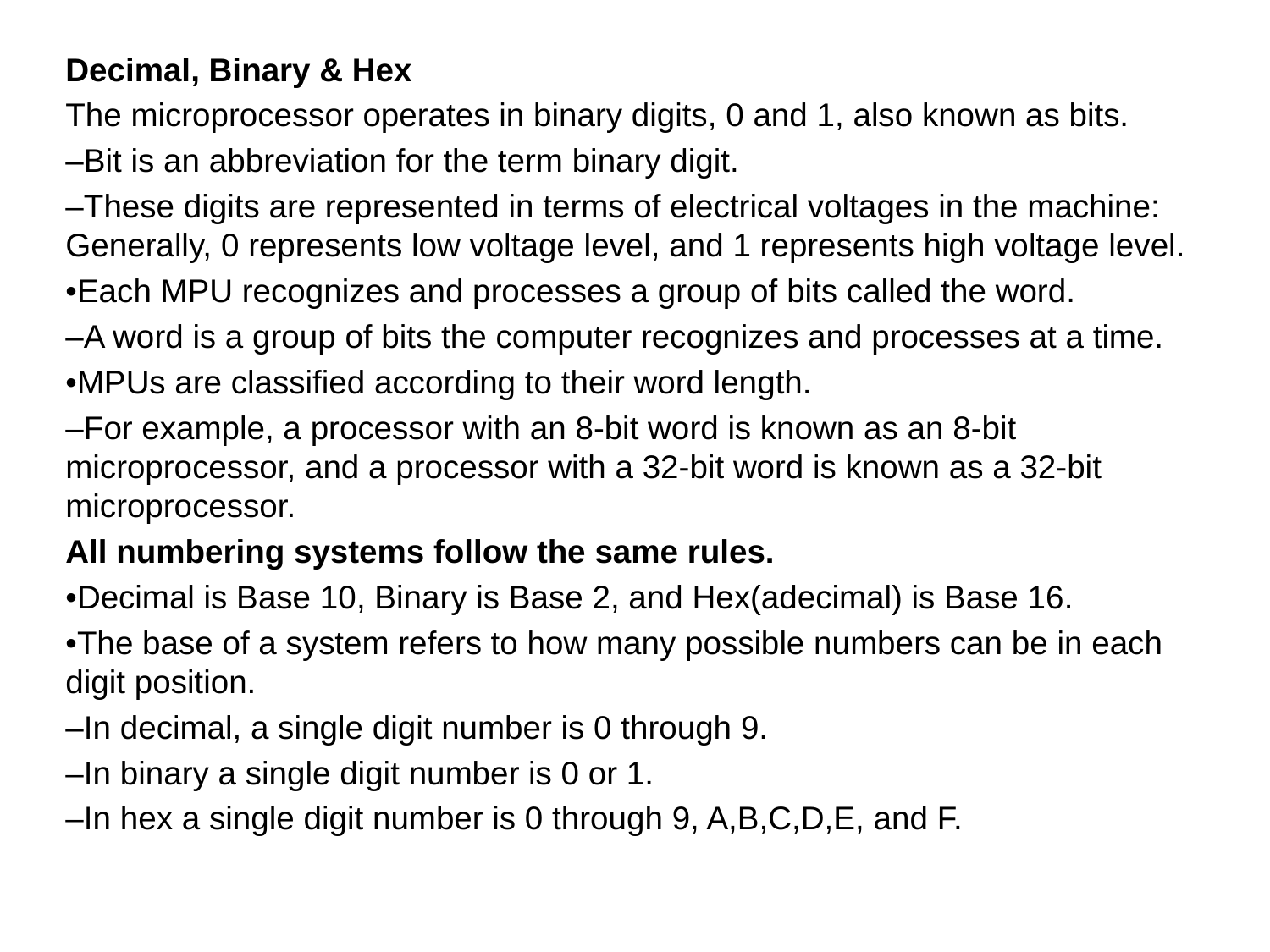

Decimal, Binary & Hex
The microprocessor operates in binary digits, 0 and 1, also known as bits.
–Bit is an abbreviation for the term binary digit.
–These digits are represented in terms of electrical voltages in the machine: Generally, 0 represents low voltage level, and 1 represents high voltage level.
•Each MPU recognizes and processes a group of bits called the word.
–A word is a group of bits the computer recognizes and processes at a time.
•MPUs are classified according to their word length.
–For example, a processor with an 8-bit word is known as an 8-bit microprocessor, and a processor with a 32-bit word is known as a 32-bit microprocessor.
All numbering systems follow the same rules.
•Decimal is Base 10, Binary is Base 2, and Hex(adecimal) is Base 16.
•The base of a system refers to how many possible numbers can be in each digit position.
–In decimal, a single digit number is 0 through 9.
–In binary a single digit number is 0 or 1.
–In hex a single digit number is 0 through 9, A,B,C,D,E, and F.